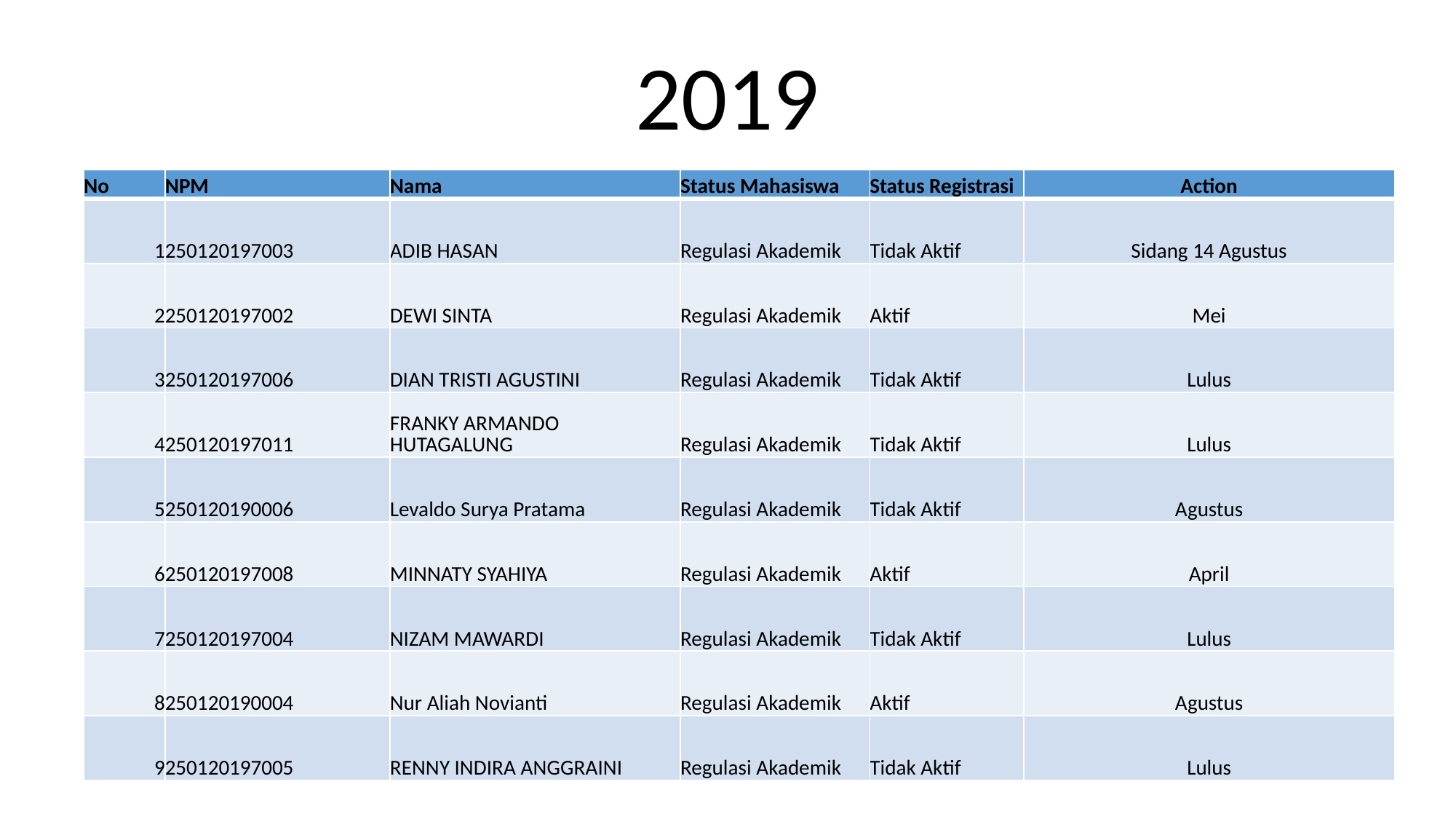

2019
#
| No | NPM | Nama | Status Mahasiswa | Status Registrasi | Action |
| --- | --- | --- | --- | --- | --- |
| 1 | 250120197003 | ADIB HASAN | Regulasi Akademik | Tidak Aktif | Sidang 14 Agustus |
| 2 | 250120197002 | DEWI SINTA | Regulasi Akademik | Aktif | Mei |
| 3 | 250120197006 | DIAN TRISTI AGUSTINI | Regulasi Akademik | Tidak Aktif | Lulus |
| 4 | 250120197011 | FRANKY ARMANDO HUTAGALUNG | Regulasi Akademik | Tidak Aktif | Lulus |
| 5 | 250120190006 | Levaldo Surya Pratama | Regulasi Akademik | Tidak Aktif | Agustus |
| 6 | 250120197008 | MINNATY SYAHIYA | Regulasi Akademik | Aktif | April |
| 7 | 250120197004 | NIZAM MAWARDI | Regulasi Akademik | Tidak Aktif | Lulus |
| 8 | 250120190004 | Nur Aliah Novianti | Regulasi Akademik | Aktif | Agustus |
| 9 | 250120197005 | RENNY INDIRA ANGGRAINI | Regulasi Akademik | Tidak Aktif | Lulus |